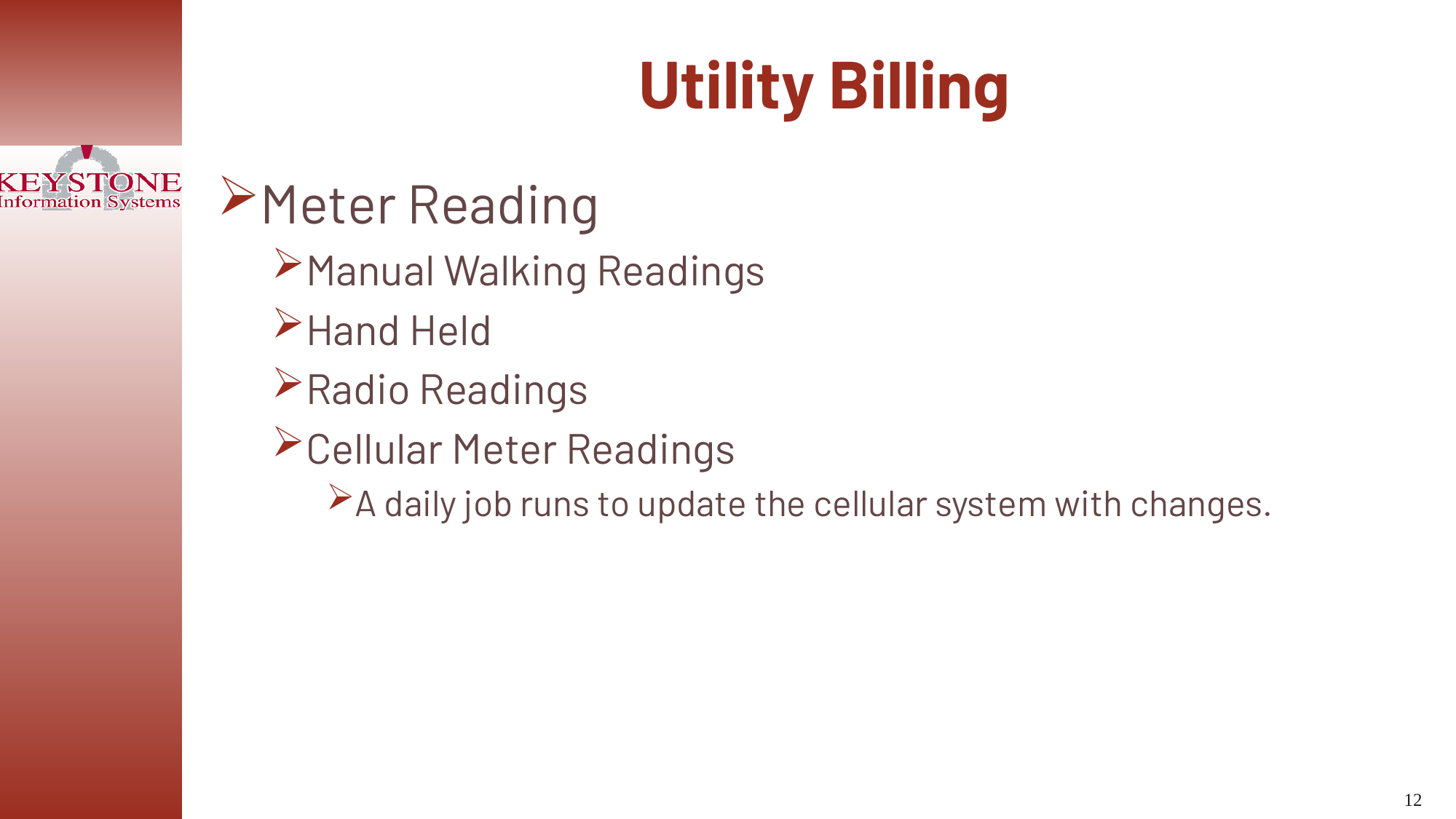

Utility Billing
Meter Reading
Manual Walking Readings
Hand Held
Radio Readings
Cellular Meter Readings
A daily job runs to update the cellular system with changes.
12